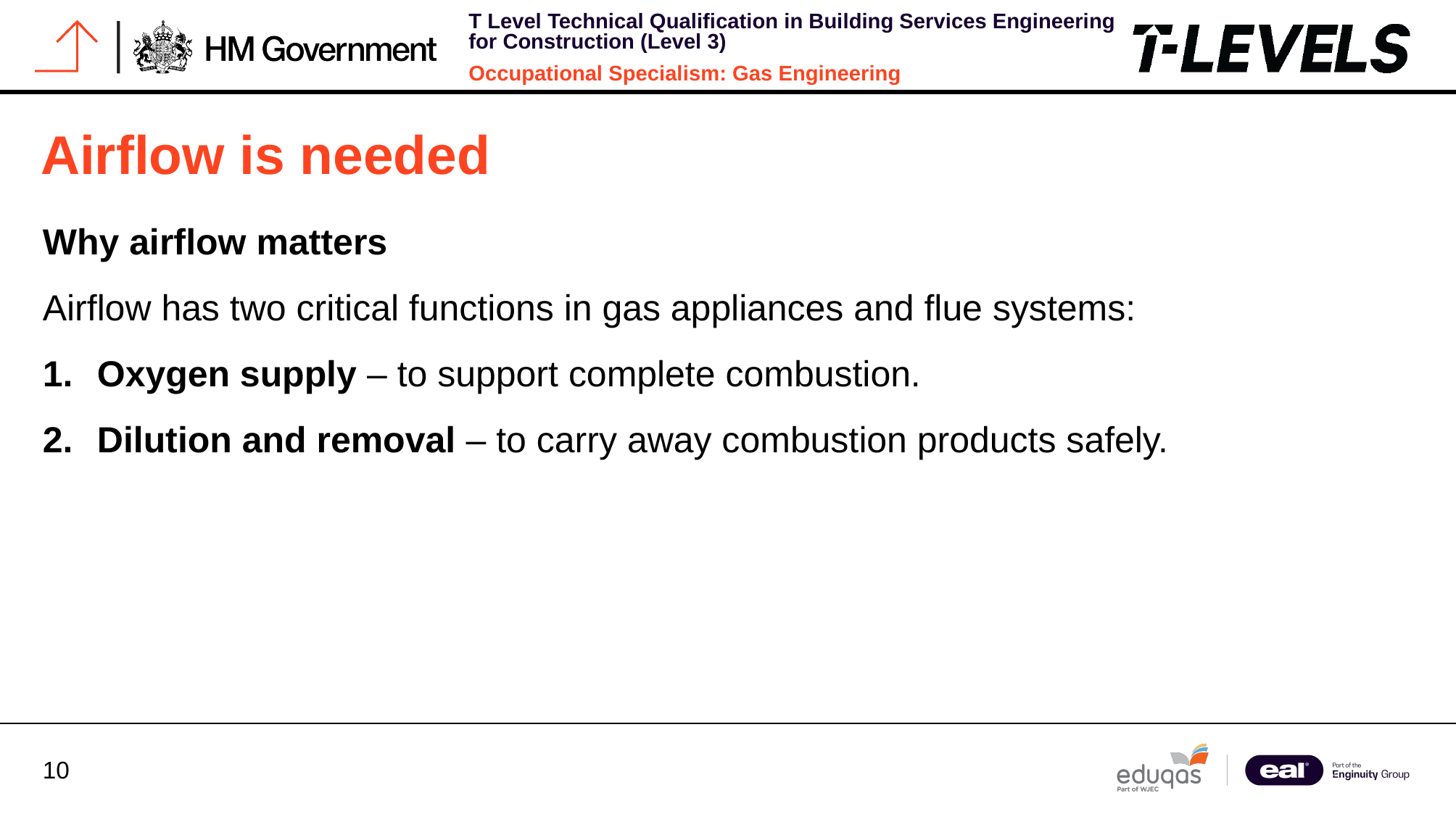

# Airflow is needed
Why airflow matters
Airflow has two critical functions in gas appliances and flue systems:
Oxygen supply – to support complete combustion.
Dilution and removal – to carry away combustion products safely.